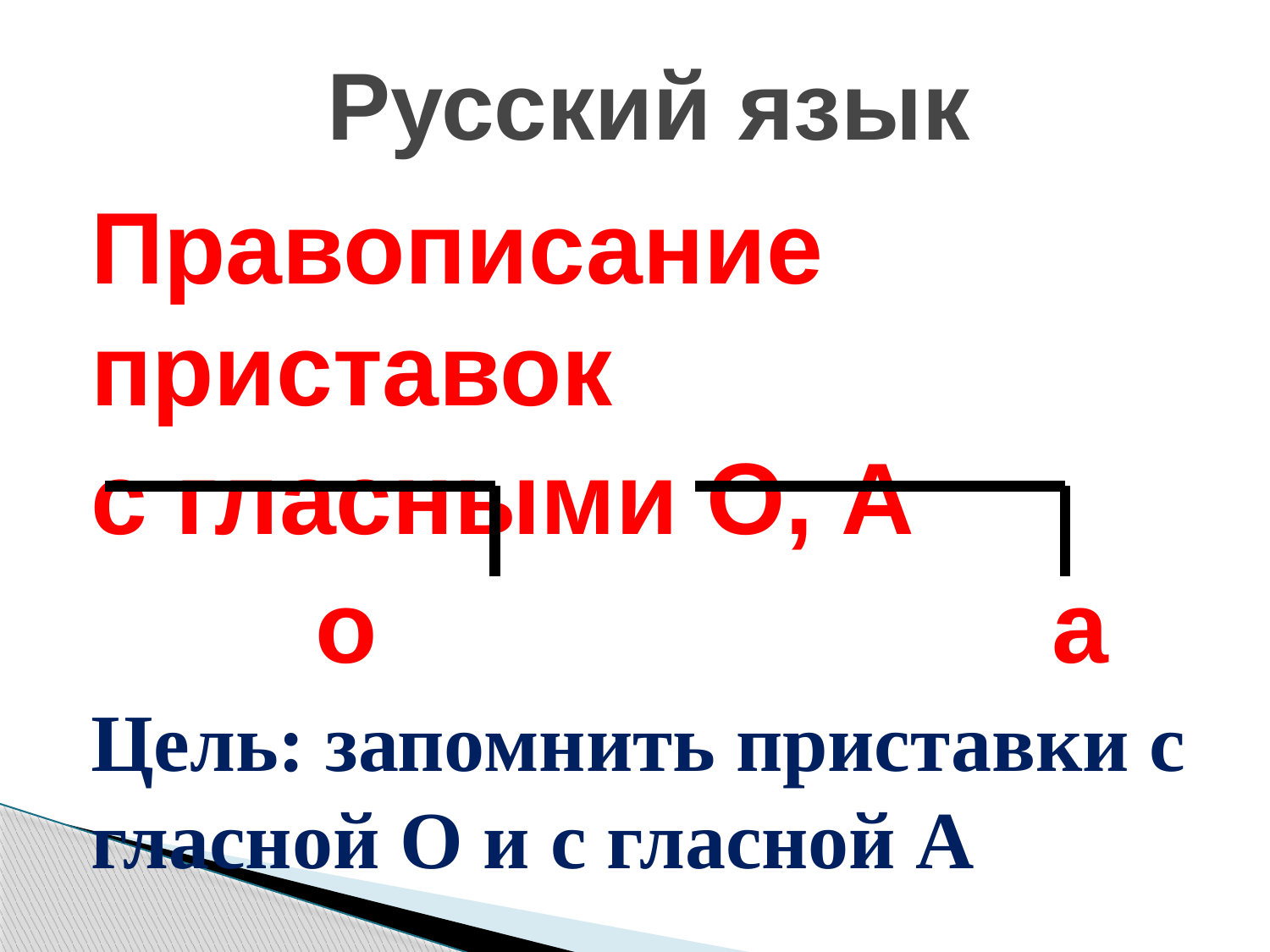

# Русский язык
Правописание приставок
с гласными О, А
        о                        а
Цель: запомнить приставки с гласной О и с гласной А